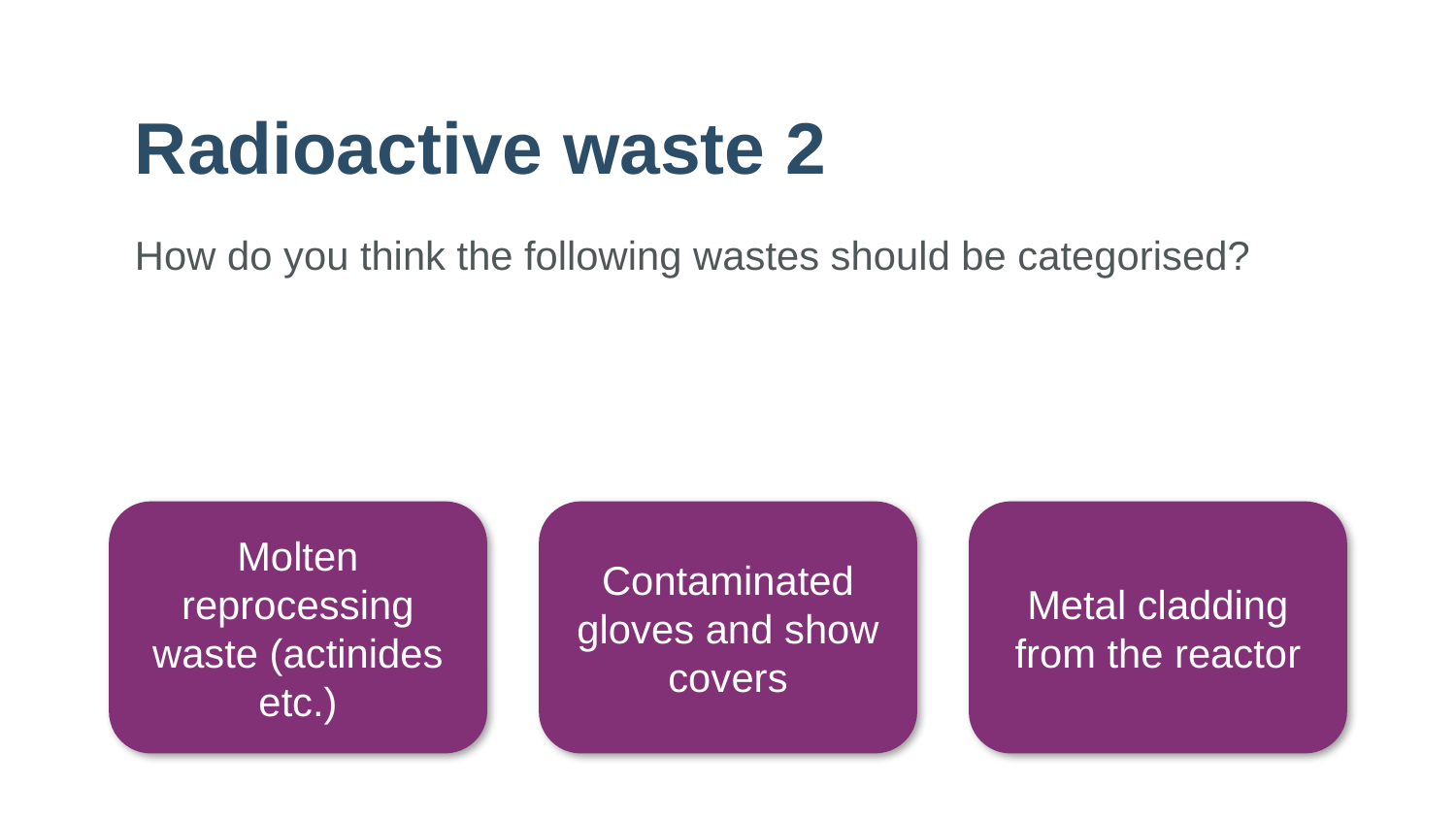

# Radioactive waste 2
How do you think the following wastes should be categorised?

Molten reprocessing waste (actinides etc.)
Contaminated gloves and show covers
Metal cladding from the reactor